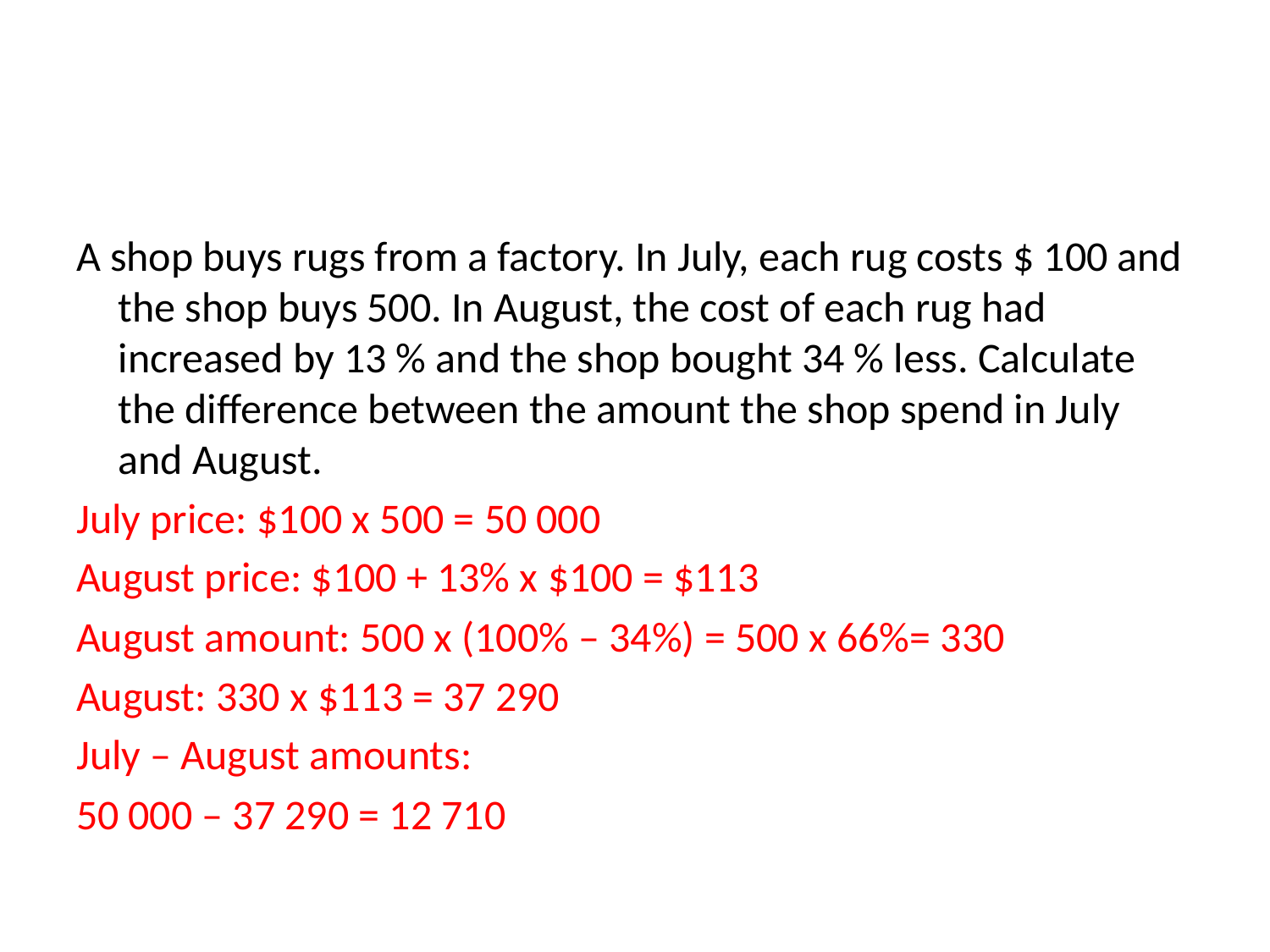

#
A shop buys rugs from a factory. In July, each rug costs $ 100 and the shop buys 500. In August, the cost of each rug had increased by 13 % and the shop bought 34 % less. Calculate the difference between the amount the shop spend in July and August.
July price: $100 x 500 = 50 000
August price: $100 + 13% x $100 = $113
August amount: 500 x (100% – 34%) = 500 x 66%= 330
August: 330 x $113 = 37 290
July – August amounts:
50 000 – 37 290 = 12 710